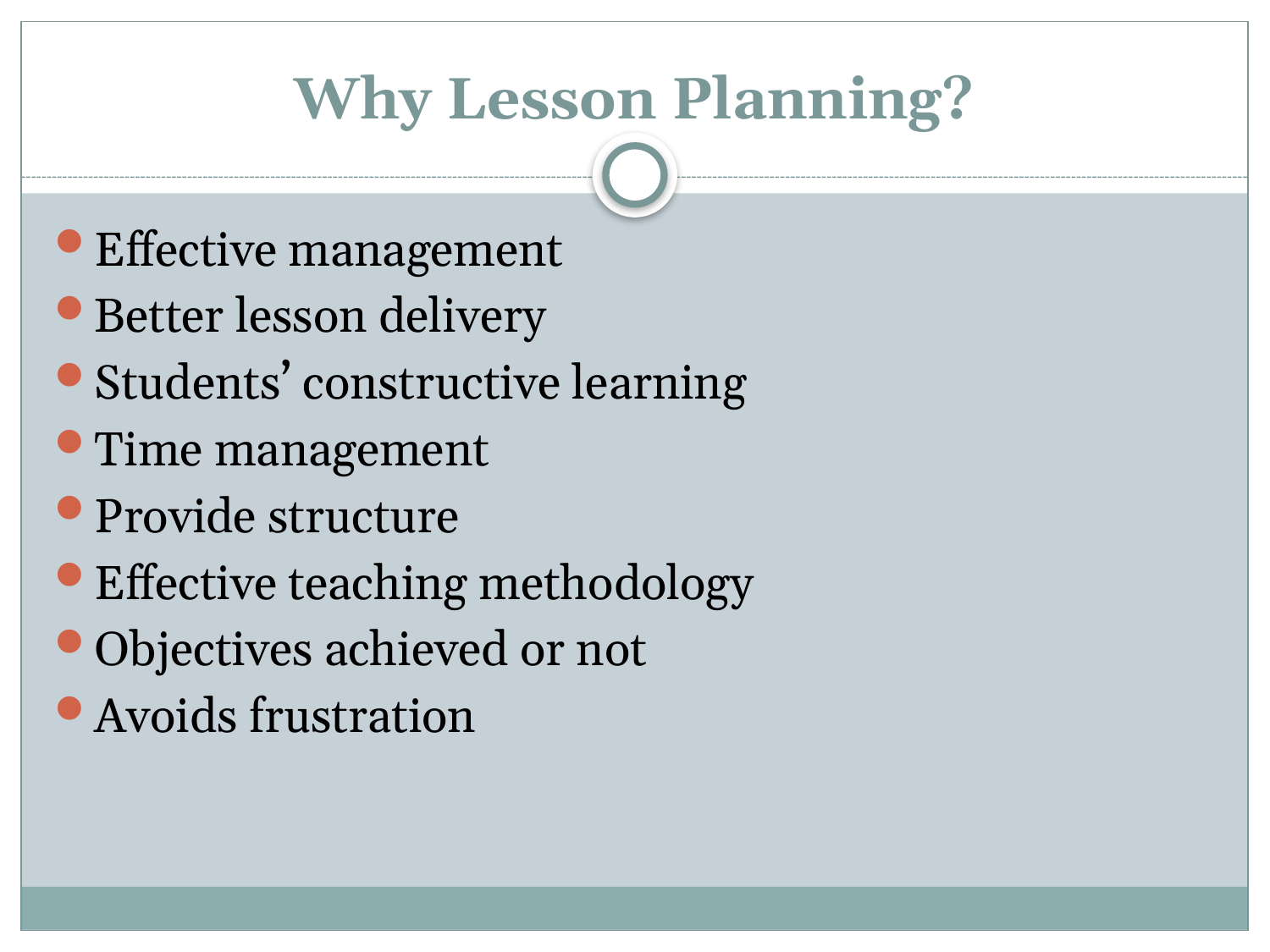

# Why Lesson Planning?
Effective management
Better lesson delivery
Students’ constructive learning
Time management
Provide structure
Effective teaching methodology
Objectives achieved or not
Avoids frustration